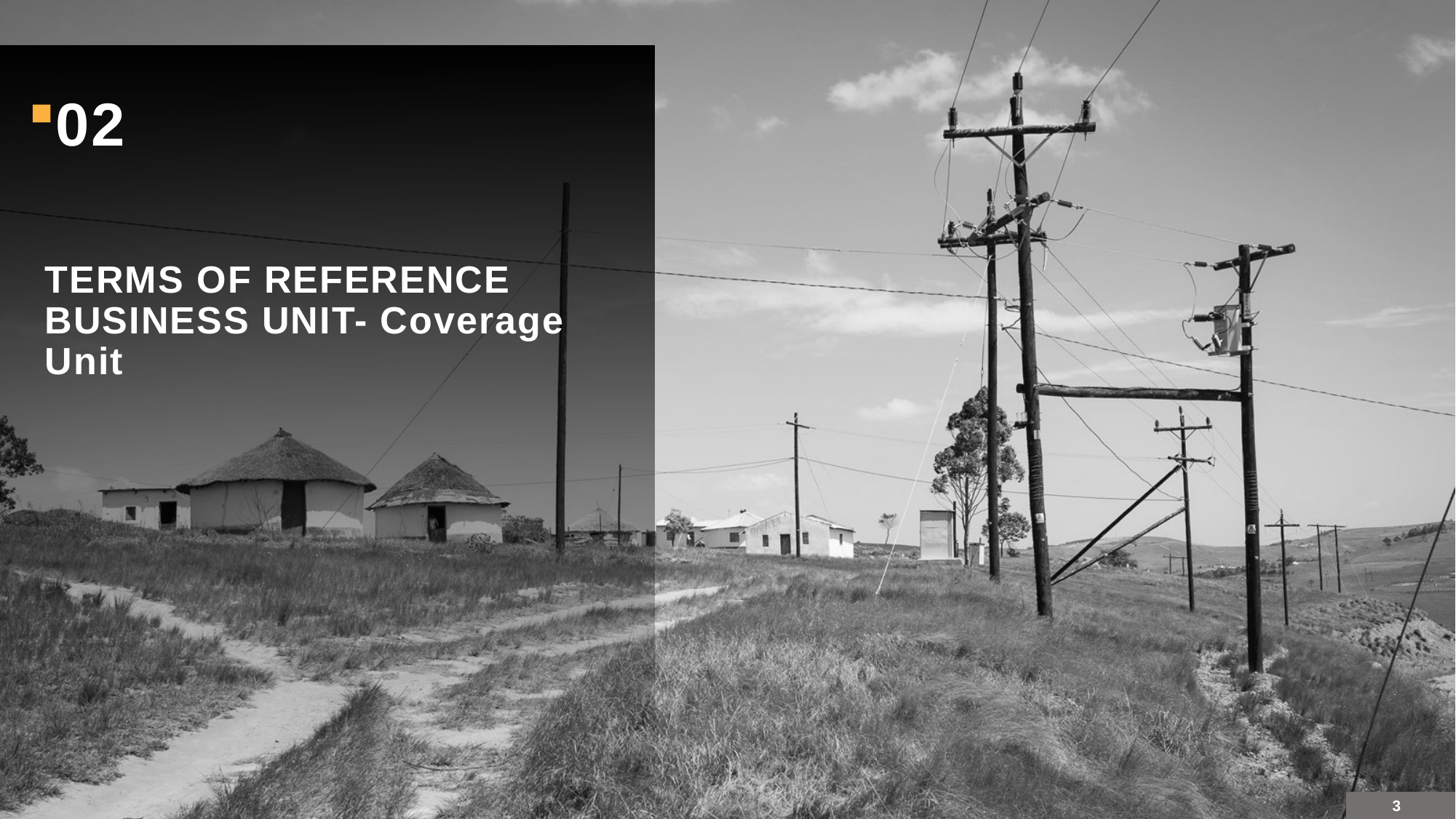

# 02
TERMS OF REFERENCE
BUSINESS UNIT- Coverage Unit